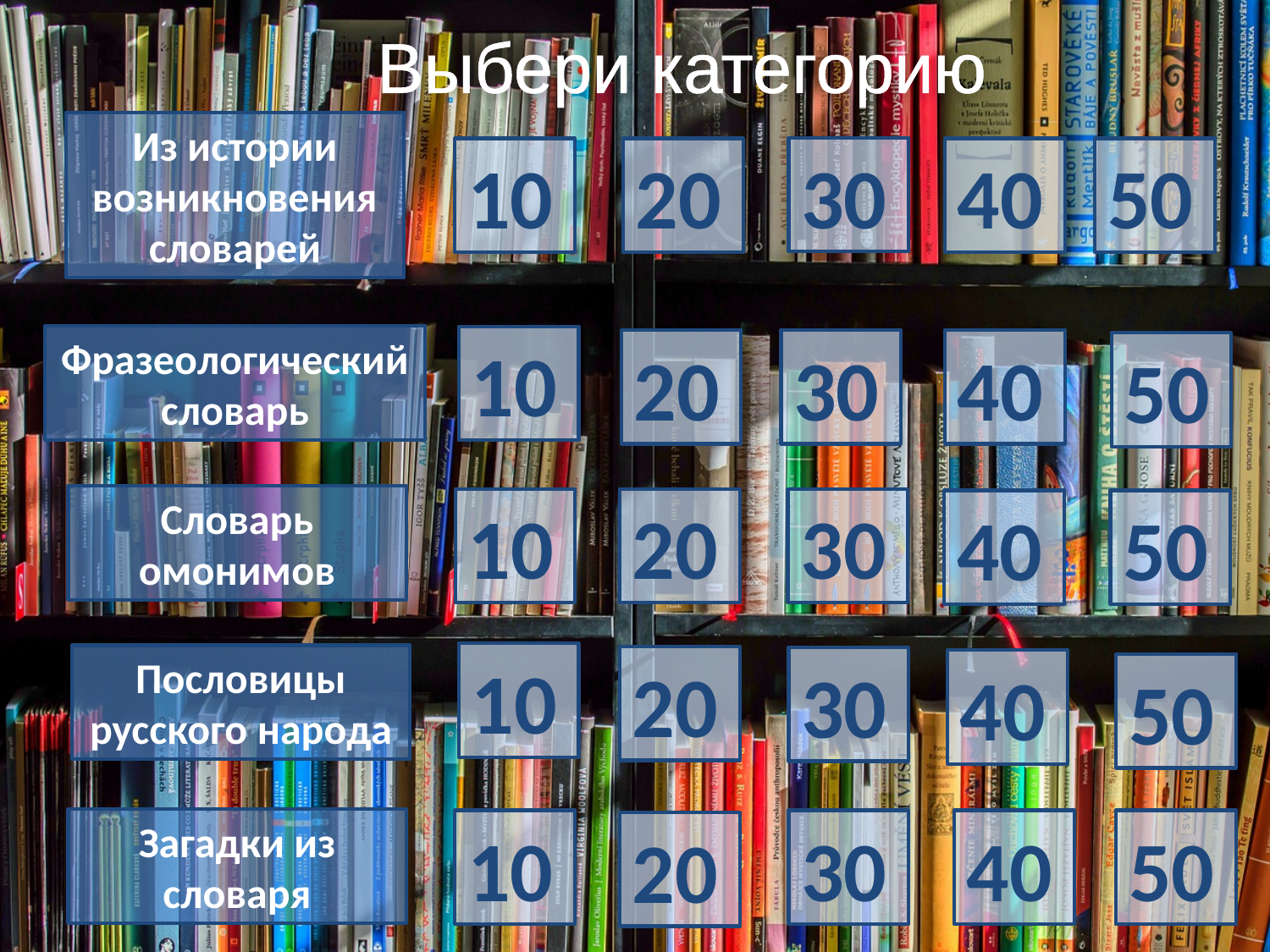

Выбери категорию
Из истории возникновения словарей
30
10
20
40
50
Фразеологический словарь
10
40
30
20
50
Словарь омонимов
10
20
30
40
50
10
Пословицы русского народа
20
30
40
50
Загадки из словаря
50
40
30
10
20